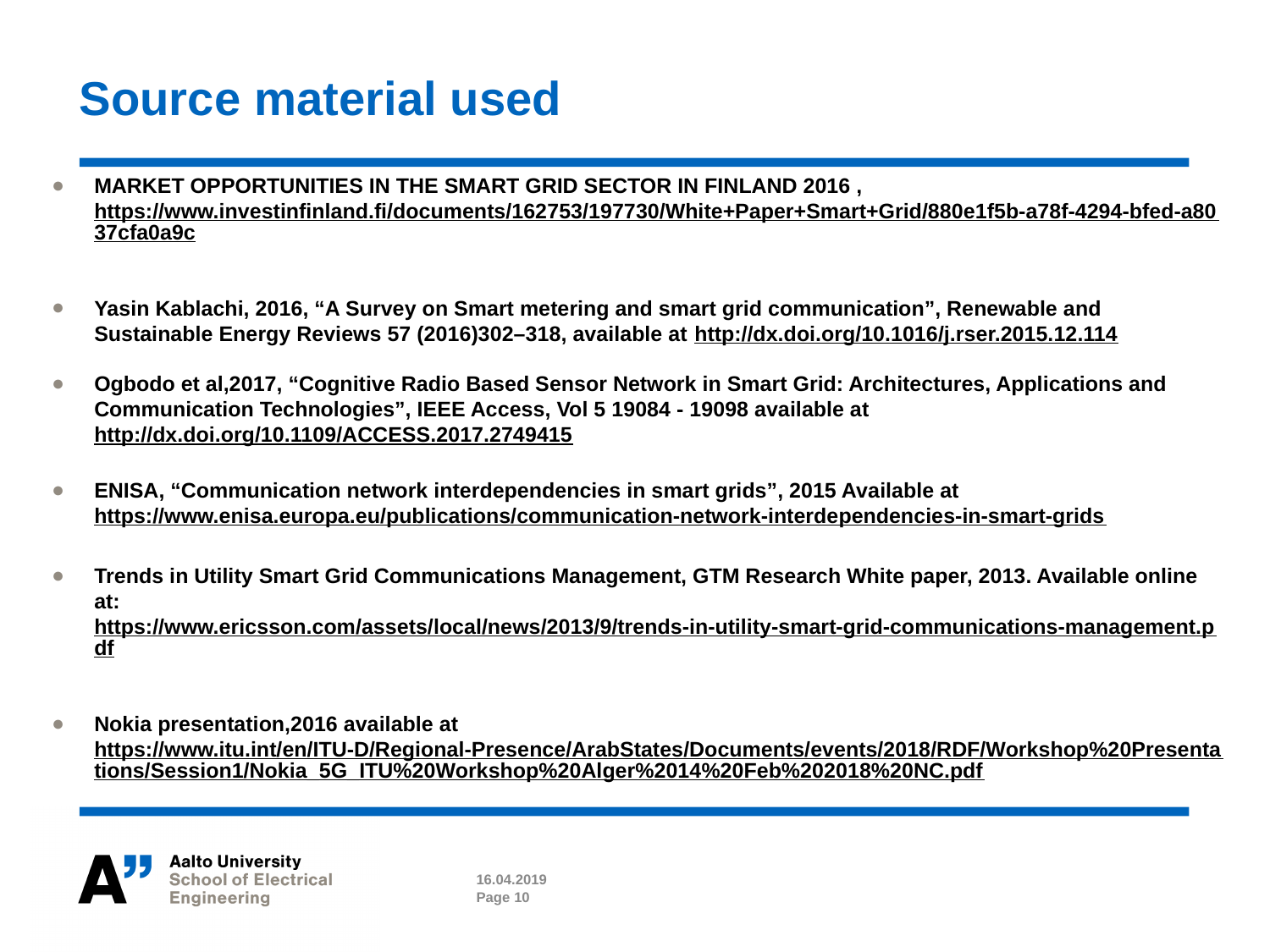

# Source material used
MARKET OPPORTUNITIES IN THE SMART GRID SECTOR IN FINLAND 2016 , https://www.investinfinland.fi/documents/162753/197730/White+Paper+Smart+Grid/880e1f5b-a78f-4294-bfed-a8037cfa0a9c

Yasin Kablachi, 2016, “A Survey on Smart metering and smart grid communication”, Renewable and Sustainable Energy Reviews 57 (2016)302–318, available at http://dx.doi.org/10.1016/j.rser.2015.12.114
Ogbodo et al,2017, “Cognitive Radio Based Sensor Network in Smart Grid: Architectures, Applications and Communication Technologies”, IEEE Access, Vol 5 19084 - 19098 available at http://dx.doi.org/10.1109/ACCESS.2017.2749415

ENISA, “Communication network interdependencies in smart grids”, 2015 Available at https://www.enisa.europa.eu/publications/communication-network-interdependencies-in-smart-grids

Trends in Utility Smart Grid Communications Management, GTM Research White paper, 2013. Available online at: https://www.ericsson.com/assets/local/news/2013/9/trends-in-utility-smart-grid-communications-management.pdf

Nokia presentation,2016 available at https://www.itu.int/en/ITU-D/Regional-Presence/ArabStates/Documents/events/2018/RDF/Workshop%20Presentations/Session1/Nokia_5G_ITU%20Workshop%20Alger%2014%20Feb%202018%20NC.pdf

16.04.2019
Page 10